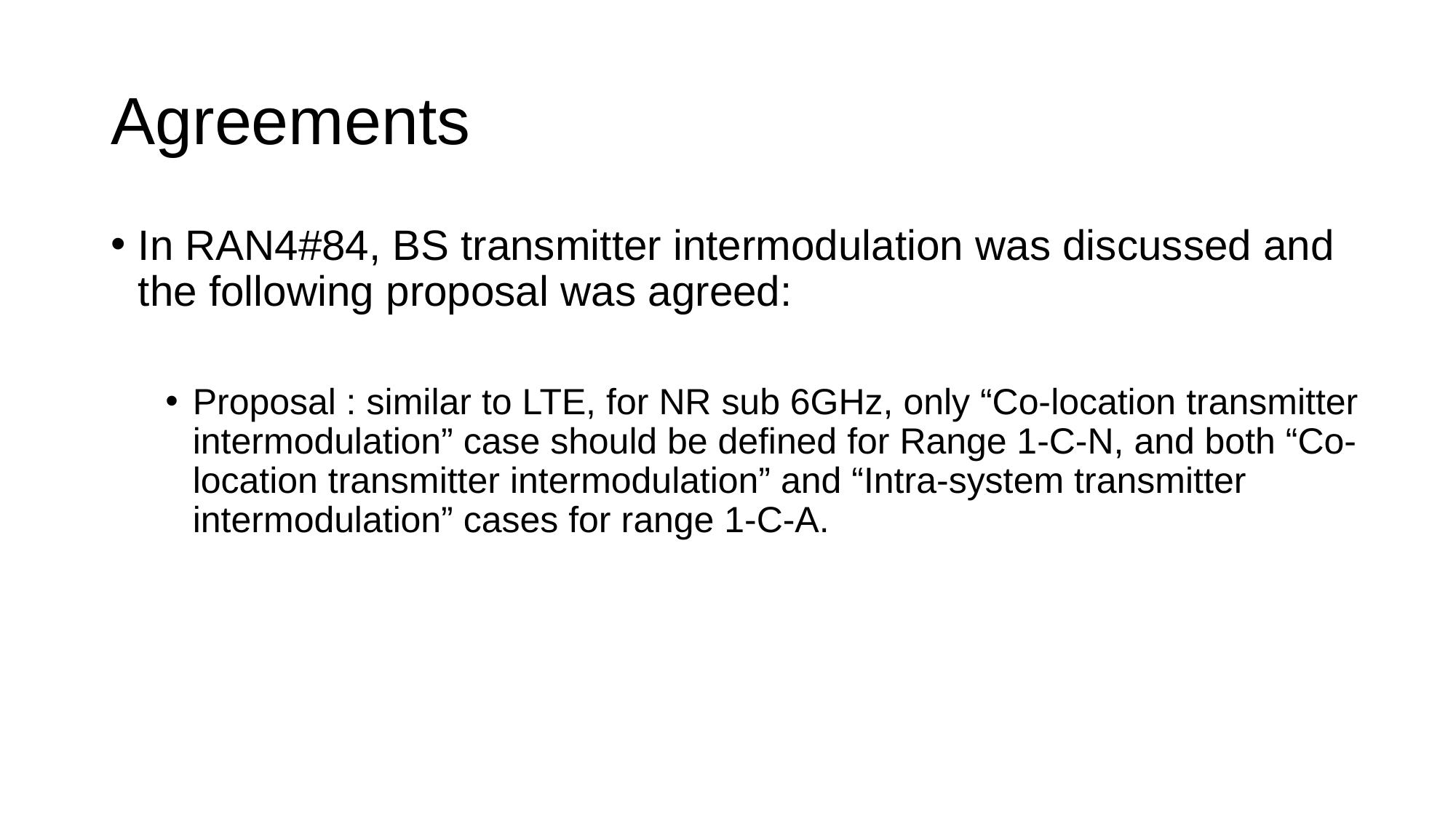

# Agreements
In RAN4#84, BS transmitter intermodulation was discussed and the following proposal was agreed:

Proposal : similar to LTE, for NR sub 6GHz, only “Co-location transmitter intermodulation” case should be defined for Range 1-C-N, and both “Co-location transmitter intermodulation” and “Intra-system transmitter intermodulation” cases for range 1-C-A.